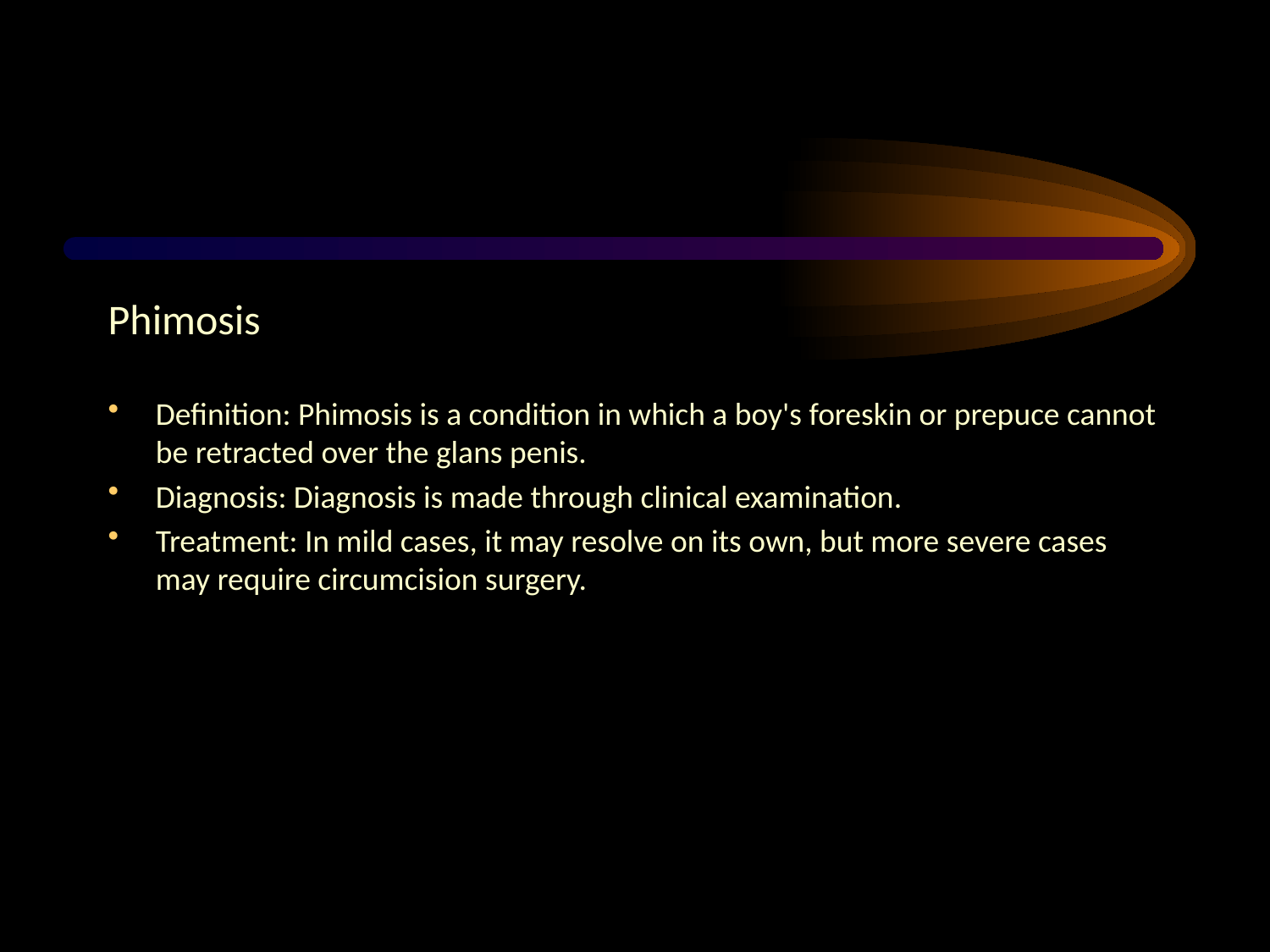

#
Phimosis

Definition: Phimosis is a condition in which a boy's foreskin or prepuce cannot be retracted over the glans penis.
Diagnosis: Diagnosis is made through clinical examination.
Treatment: In mild cases, it may resolve on its own, but more severe cases may require circumcision surgery.